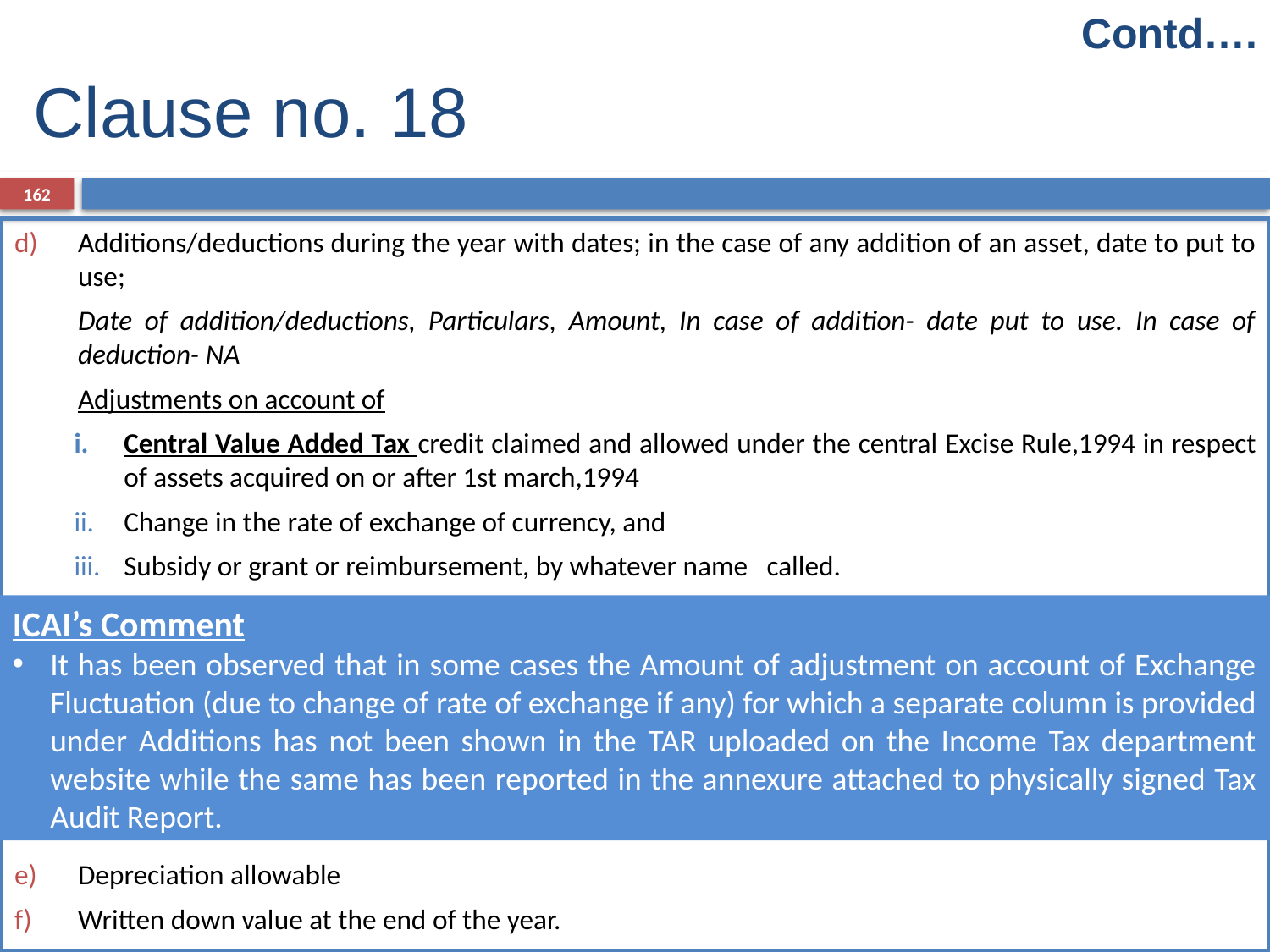

Contd….
# Clause no. 18
162
Additions/deductions during the year with dates; in the case of any addition of an asset, date to put to use;
	Date of addition/deductions, Particulars, Amount, In case of addition- date put to use. In case of deduction- NA
	Adjustments on account of
Central Value Added Tax credit claimed and allowed under the central Excise Rule,1994 in respect of assets acquired on or after 1st march,1994
Change in the rate of exchange of currency, and
Subsidy or grant or reimbursement, by whatever name   called.

Depreciation allowable
Written down value at the end of the year.
ICAI’s Comment
It has been observed that in some cases the Amount of adjustment on account of Exchange Fluctuation (due to change of rate of exchange if any) for which a separate column is provided under Additions has not been shown in the TAR uploaded on the Income Tax department website while the same has been reported in the annexure attached to physically signed Tax Audit Report.